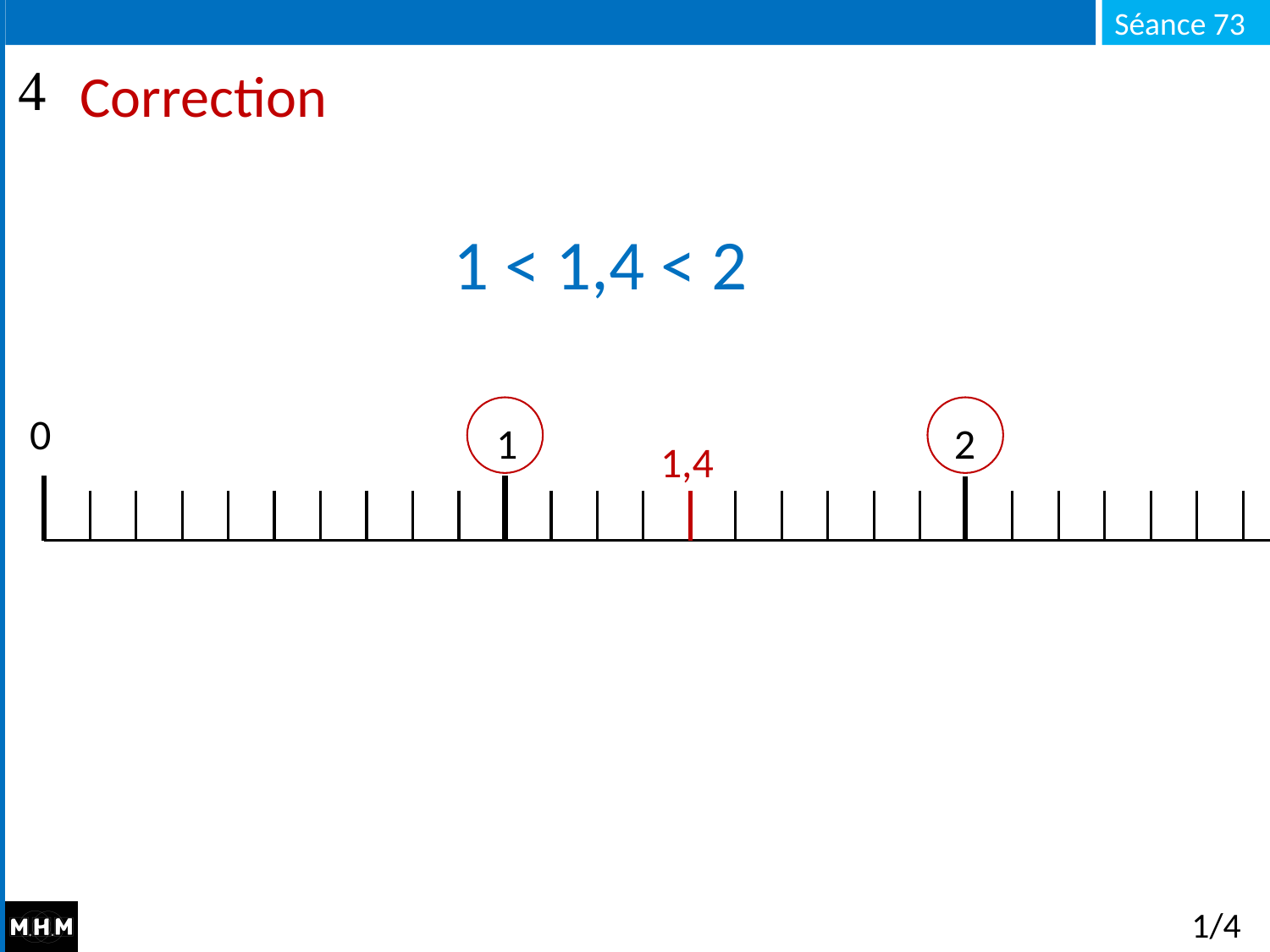

# Correction
1 < 1,4 < 2
… < 1,4 < …

0
2
1
1,4
1/4